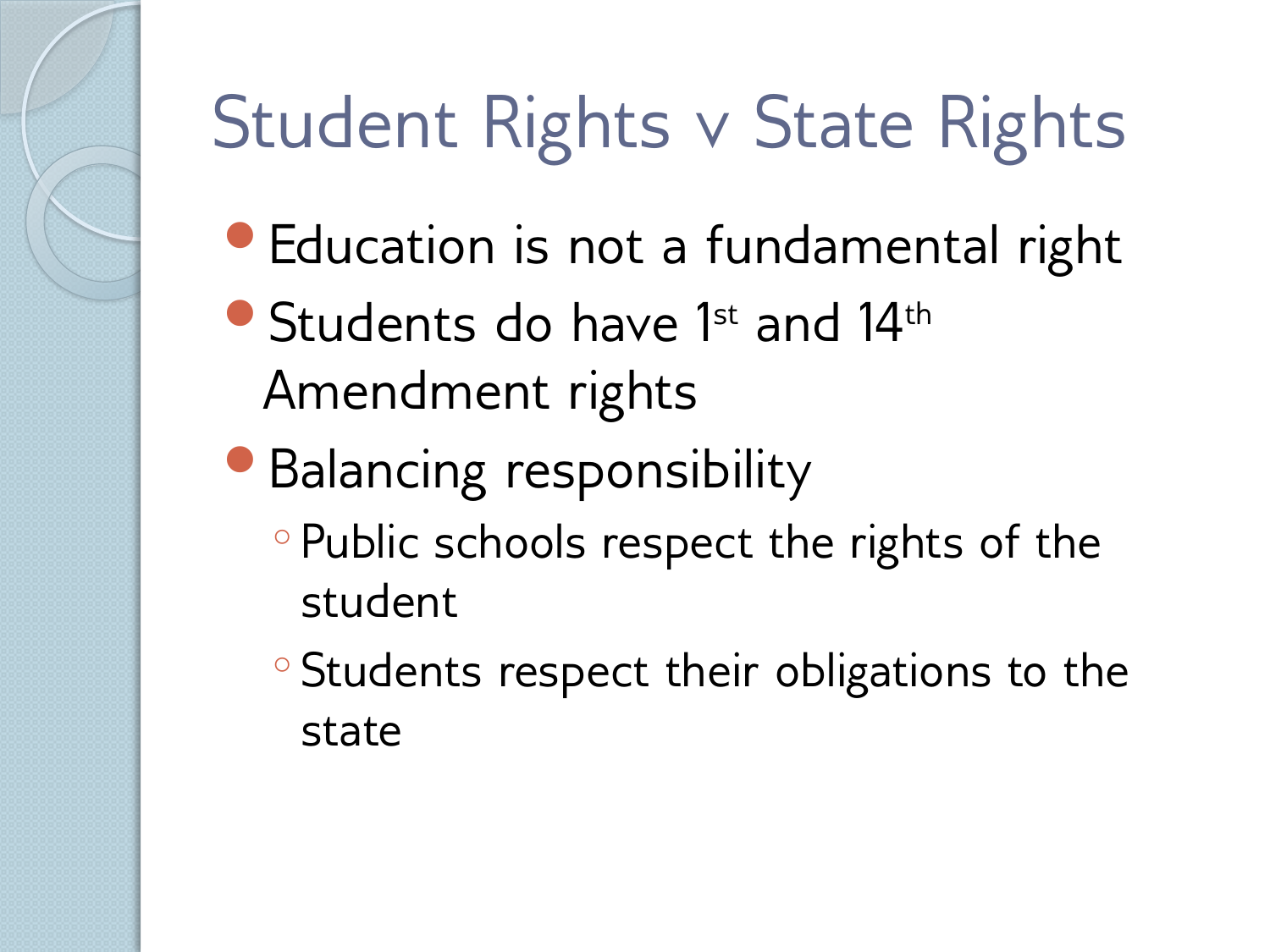

# Student Rights v State Rights
Education is not a fundamental right
Students do have 1st and 14th Amendment rights
Balancing responsibility
Public schools respect the rights of the student
Students respect their obligations to the state